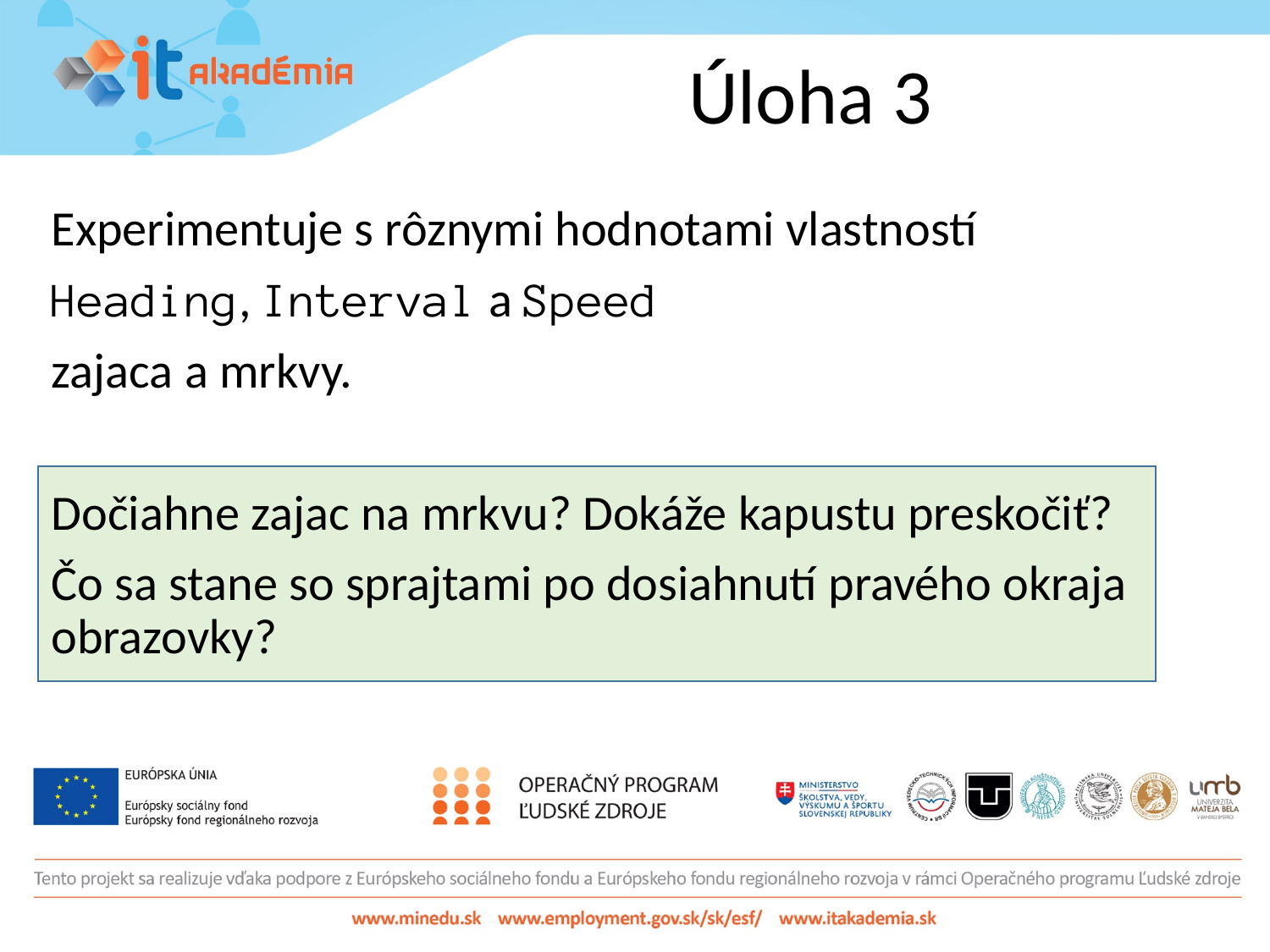

# Úloha 3
Experimentuje s rôznymi hodnotami vlastností
Heading, Interval a Speed
zajaca a mrkvy.

Dočiahne zajac na mrkvu? Dokáže kapustu preskočiť?
Čo sa stane so sprajtami po dosiahnutí pravého okraja obrazovky?